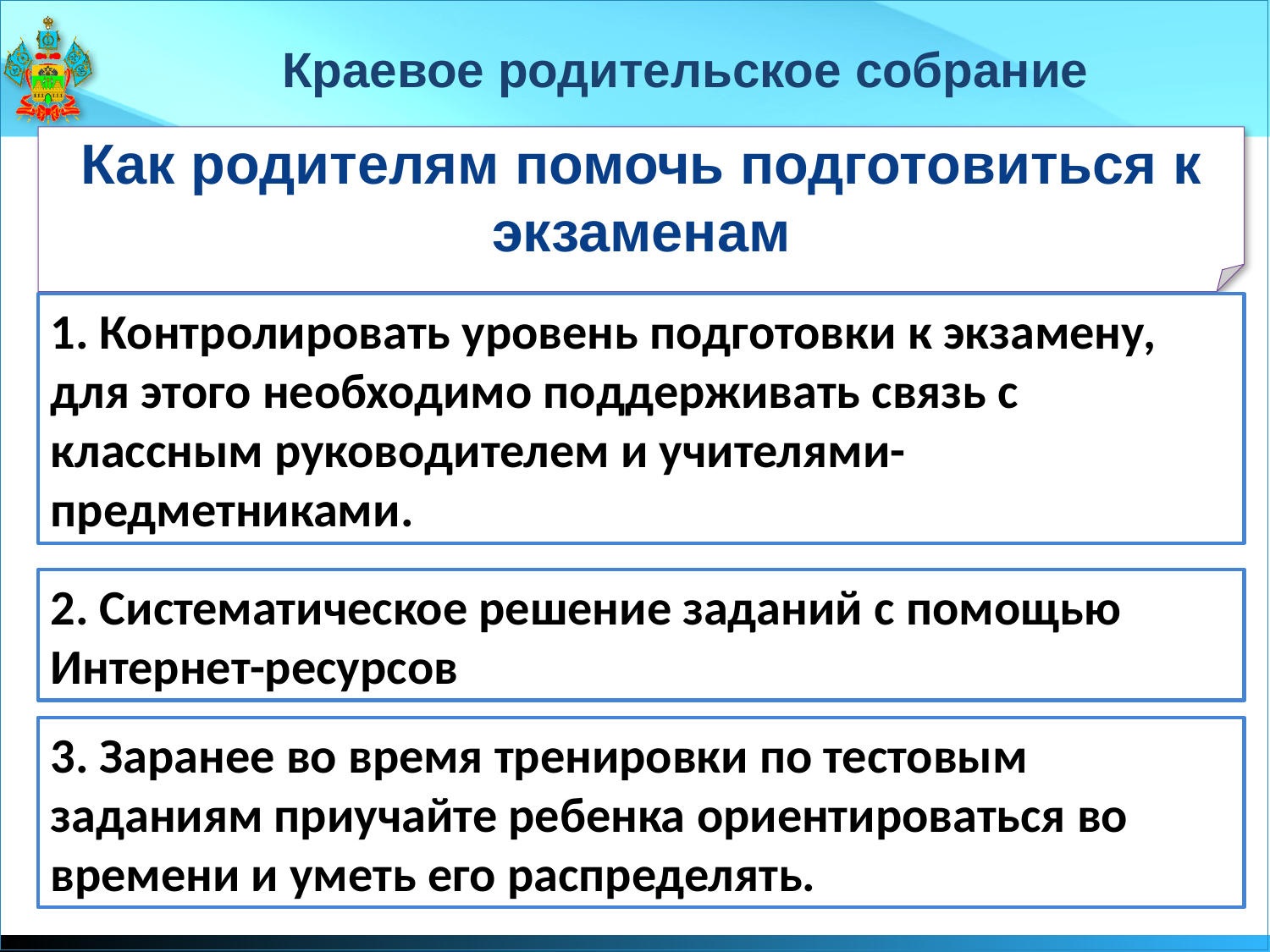

# Краевое родительское собрание
Как родителям помочь подготовиться к экзаменам
1. Контролировать уровень подготовки к экзамену, для этого необходимо поддерживать связь с классным руководителем и учителями-предметниками.
2. Систематическое решение заданий с помощью Интернет-ресурсов
3. Заранее во время тренировки по тестовым заданиям приучайте ребенка ориентироваться во времени и уметь его распределять.